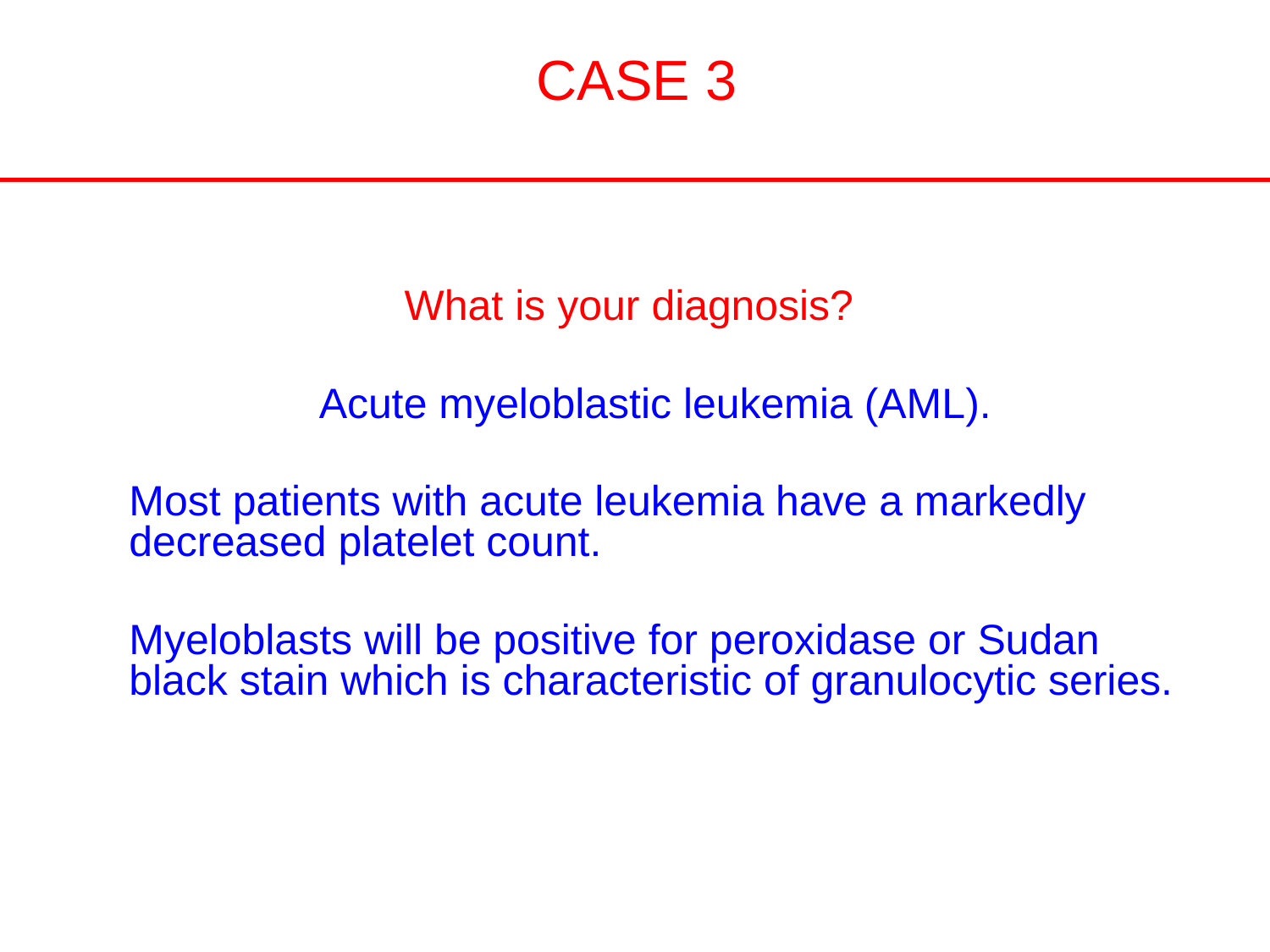

# CASE 3

What is your diagnosis?

	Acute myeloblastic leukemia (AML).

	Most patients with acute leukemia have a markedly decreased platelet count.

	Myeloblasts will be positive for peroxidase or Sudan black stain which is characteristic of granulocytic series.